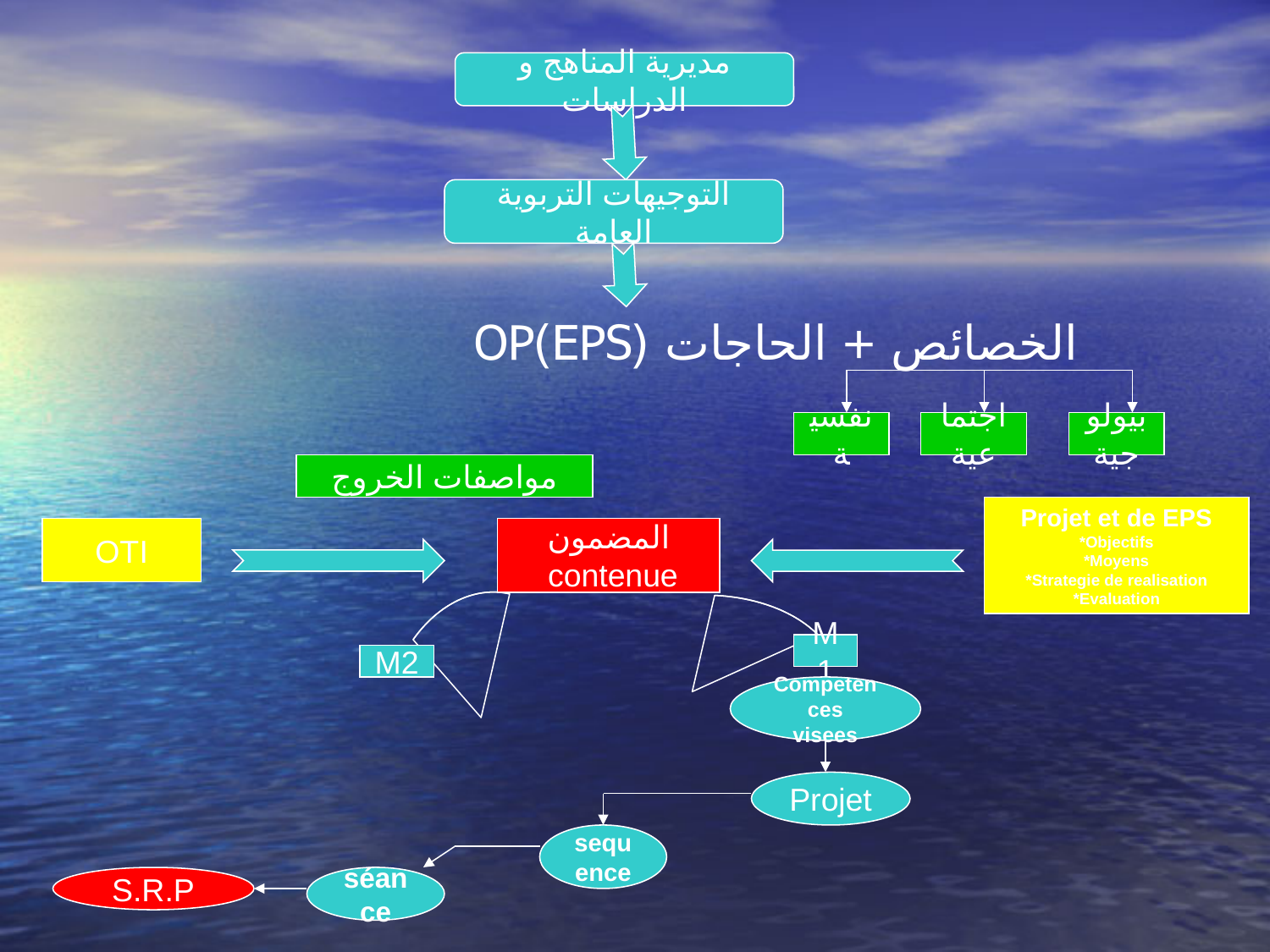

# OP(EPS) الخصائص + الحاجات
مديرية المناهج و الدراسات

التوجيهات التربوية العامة

نفسية
اجتماعية
بيولوجية
مواصفات الخروج
Projet et de EPS
*Objectifs
*Moyens
*Strategie de realisation
*Evaluation
OTI
المضمون
 contenue

M1
M2
Competences
visees
Projet
sequence
S.R.P
séance